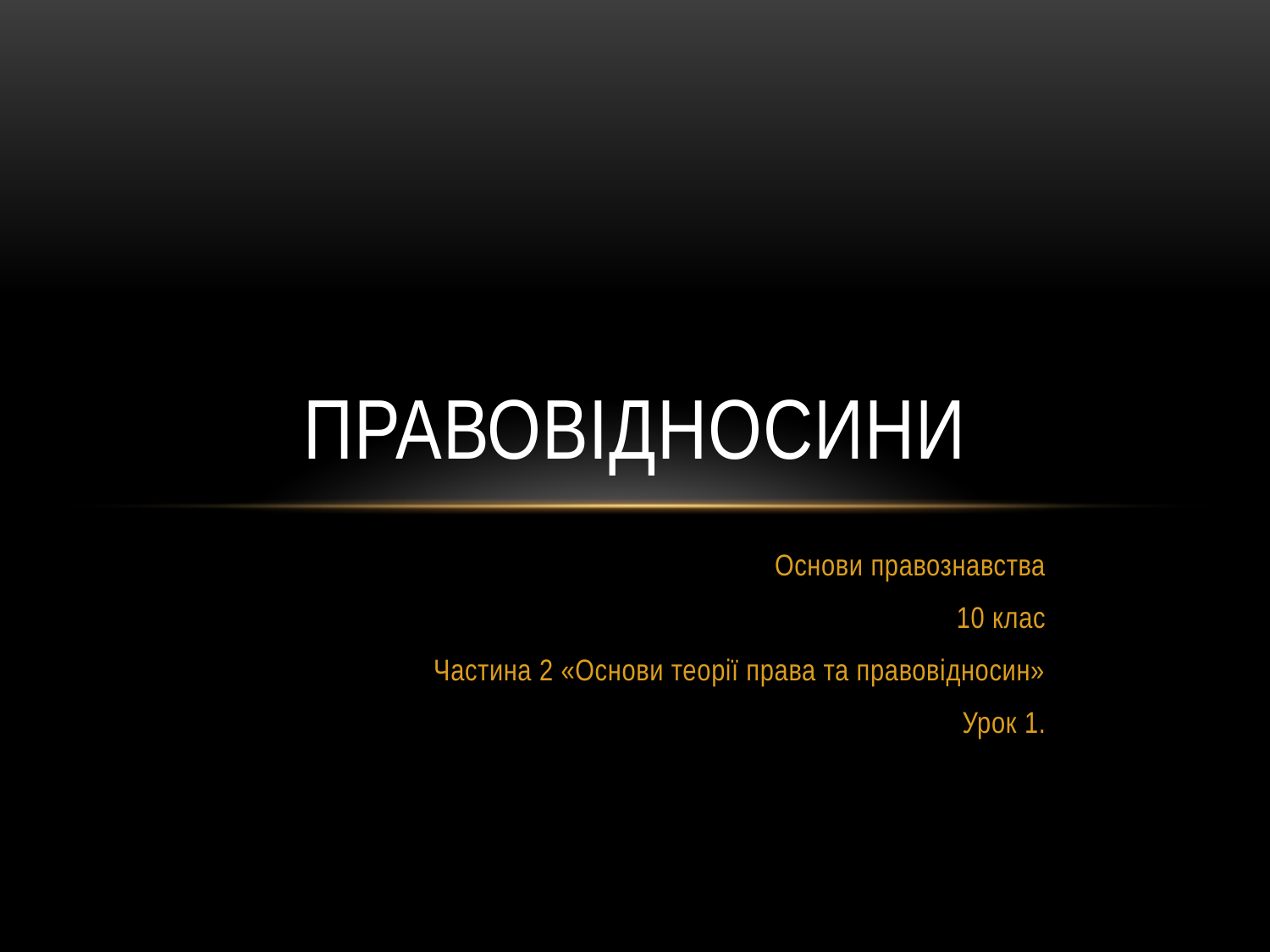

# правовідносини
Основи правознавства
10 клас
Частина 2 «Основи теорії права та правовідносин»
Урок 1.